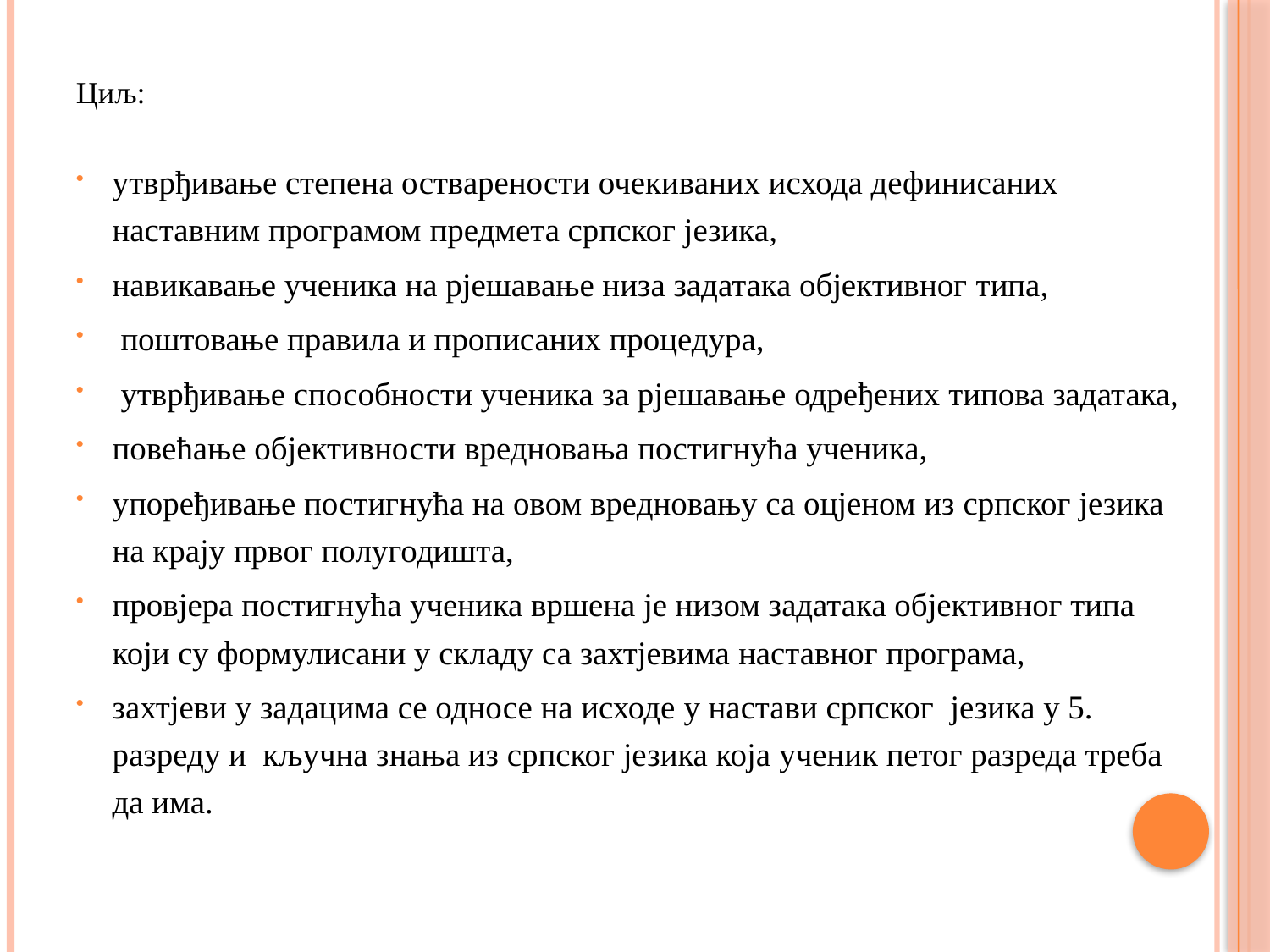

Циљ:

утврђивање степена остварености очекиваних исхода дефинисаних наставним програмом предмета српског језика,
навикавање ученика на рјешавање низа задатака објективног типа,
 поштовање правила и прописаних процедура,
 утврђивање способности ученика за рјешавање одређених типова задатака,
повећање објективности вредновања постигнућа ученика,
упоређивање постигнућа на oвом вредновању са оцјеном из српског језика на крају првог полугодишта,
провјера постигнућа ученика вршена је низом задатака објективног типа који су формулисани у складу са захтјевима наставног програма,
захтјеви у задацима се односе на исходе у настави српског  језика у 5. разреду и  кључна знања из српског језика која ученик петог разреда треба да има.